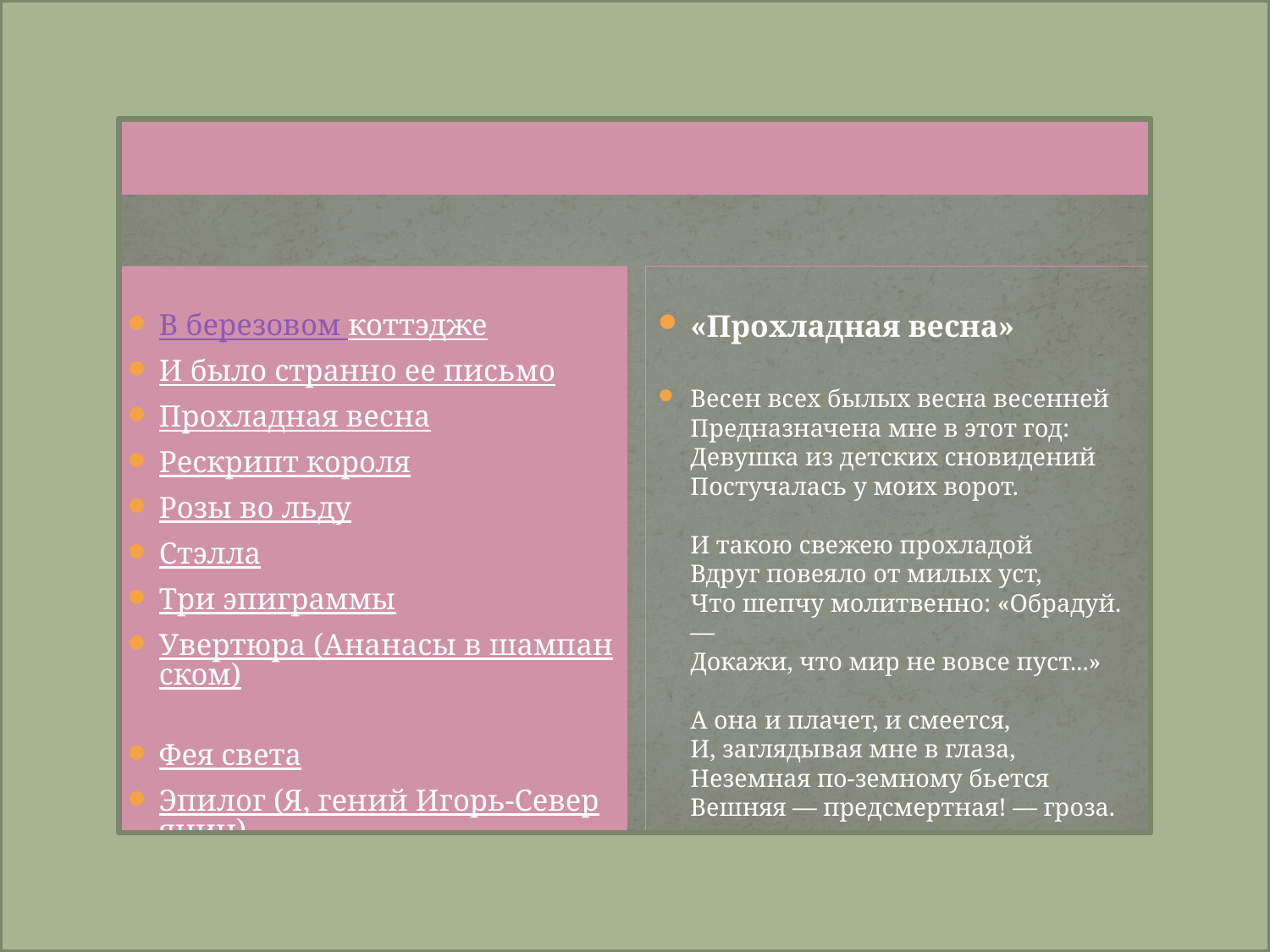

# Избранные стихи

В березовом коттэдже
И было странно ее письмо
Прохладная весна
Рескрипт короля
Розы во льду
Стэлла
Три эпиграммы
Увертюра (Ананасы в шампанском)
Фея света
Эпилог (Я, гений Игорь-Северянин)

«Прохладная весна»

Весен всех былых весна весенней
Предназначена мне в этот год:
Девушка из детских сновидений
Постучалась у моих ворот.
И такою свежею прохладой
Вдруг повеяло от милых уст,
Что шепчу молитвенно: «Обрадуй. —
Докажи, что мир не вовсе пуст...»
А она и плачет, и смеется,
И, заглядывая мне в глаза,
Неземная по-земному бьется
Вешняя — предсмертная! — гроза.